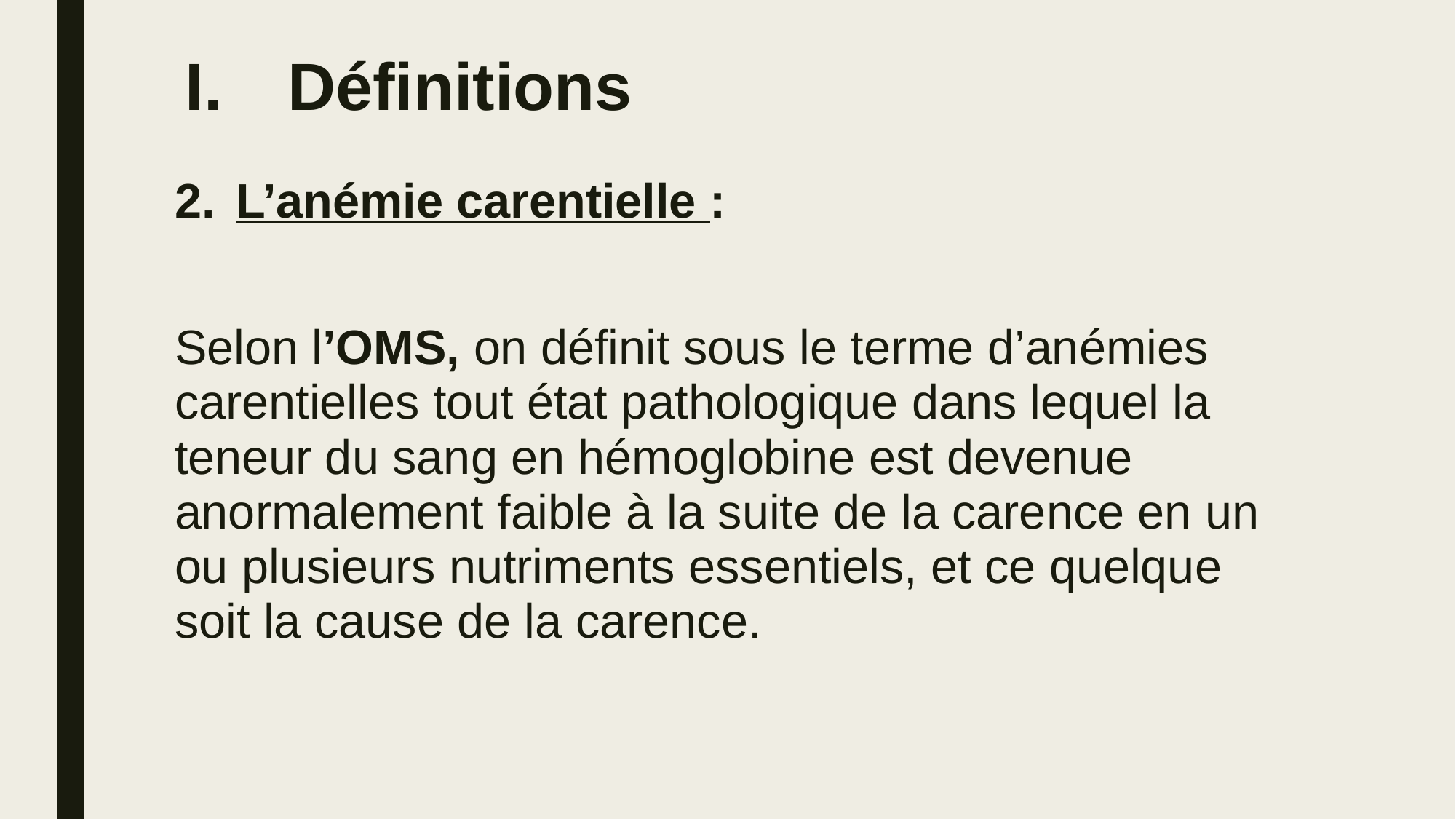

# Définitions
L’anémie carentielle :

Selon l’OMS, on définit sous le terme d’anémies carentielles tout état pathologique dans lequel la teneur du sang en hémoglobine est devenue anormalement faible à la suite de la carence en un ou plusieurs nutriments essentiels, et ce quelque soit la cause de la carence.